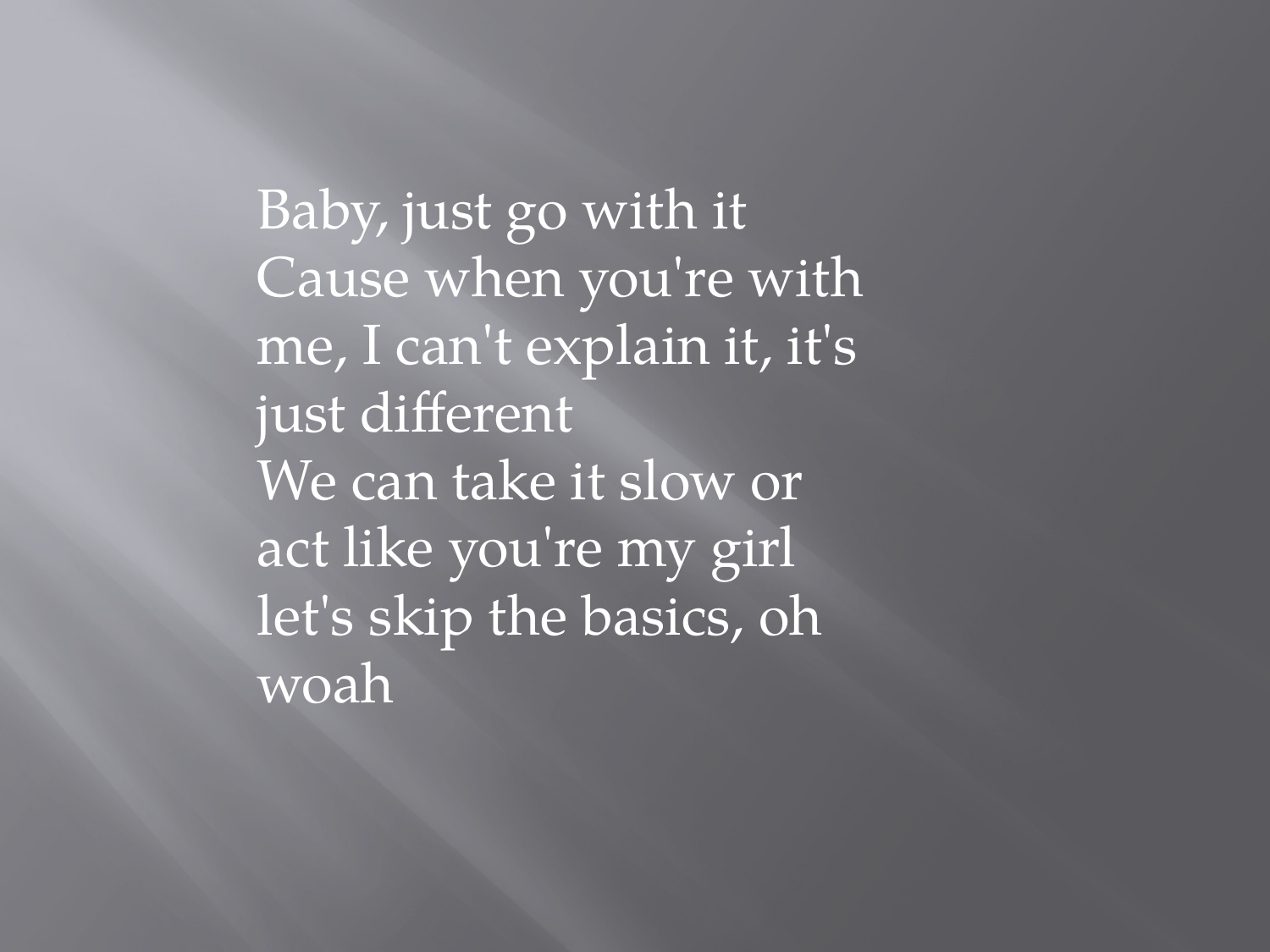

Baby, just go with it
Cause when you're with me, I can't explain it, it's just different
We can take it slow or act like you're my girl let's skip the basics, oh woah